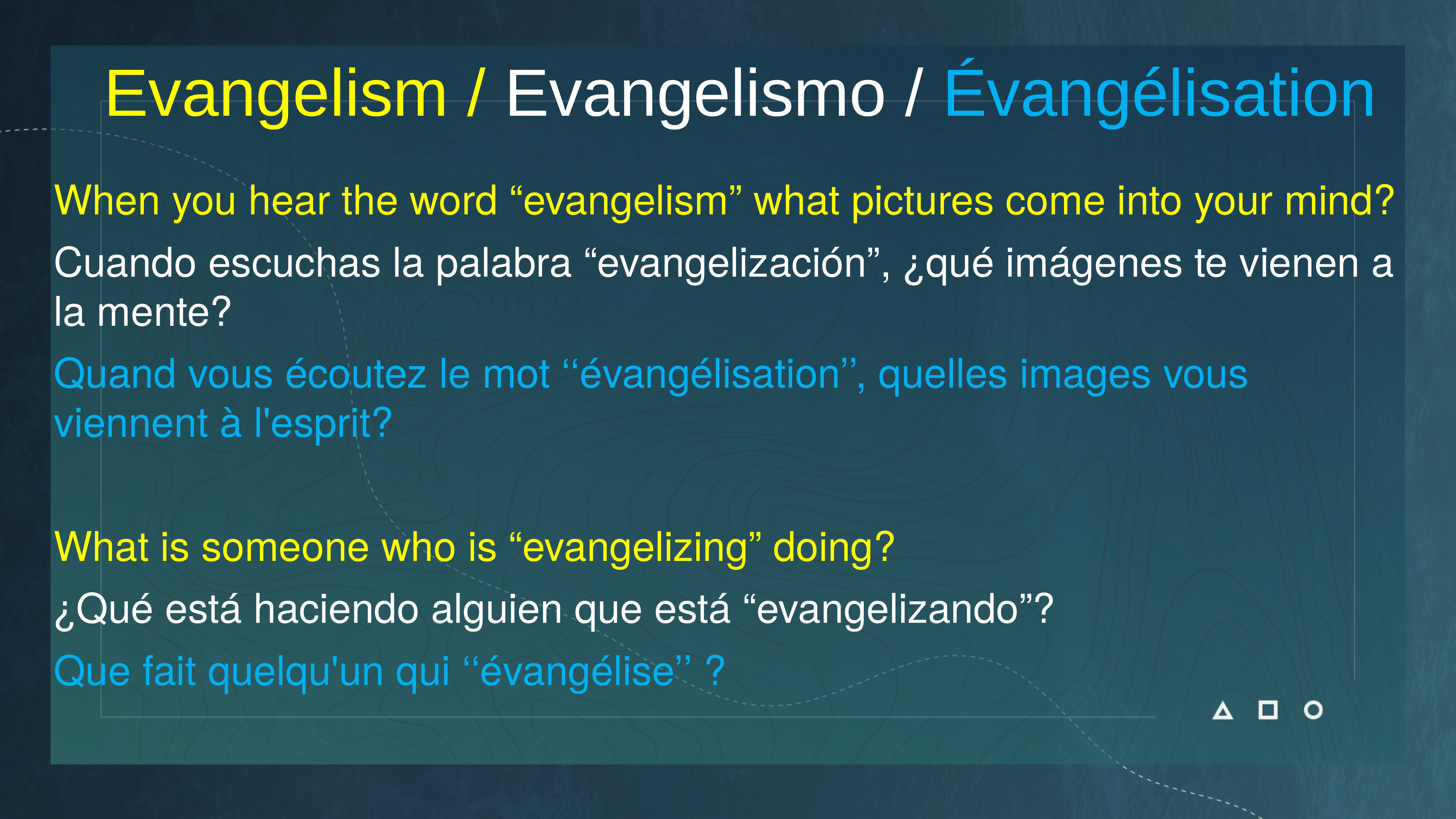

# Evangelism / Evangelismo / Évangélisation
When you hear the word “evangelism” what pictures come into your mind?
Cuando escuchas la palabra “evangelización”, ¿qué imágenes te vienen a la mente?
Quand vous écoutez le mot ‘‘évangélisation’’, quelles images vous viennent à l'esprit?

What is someone who is “evangelizing” doing?
¿Qué está haciendo alguien que está “evangelizando”?
Que fait quelqu'un qui ‘‘évangélise’’ ?